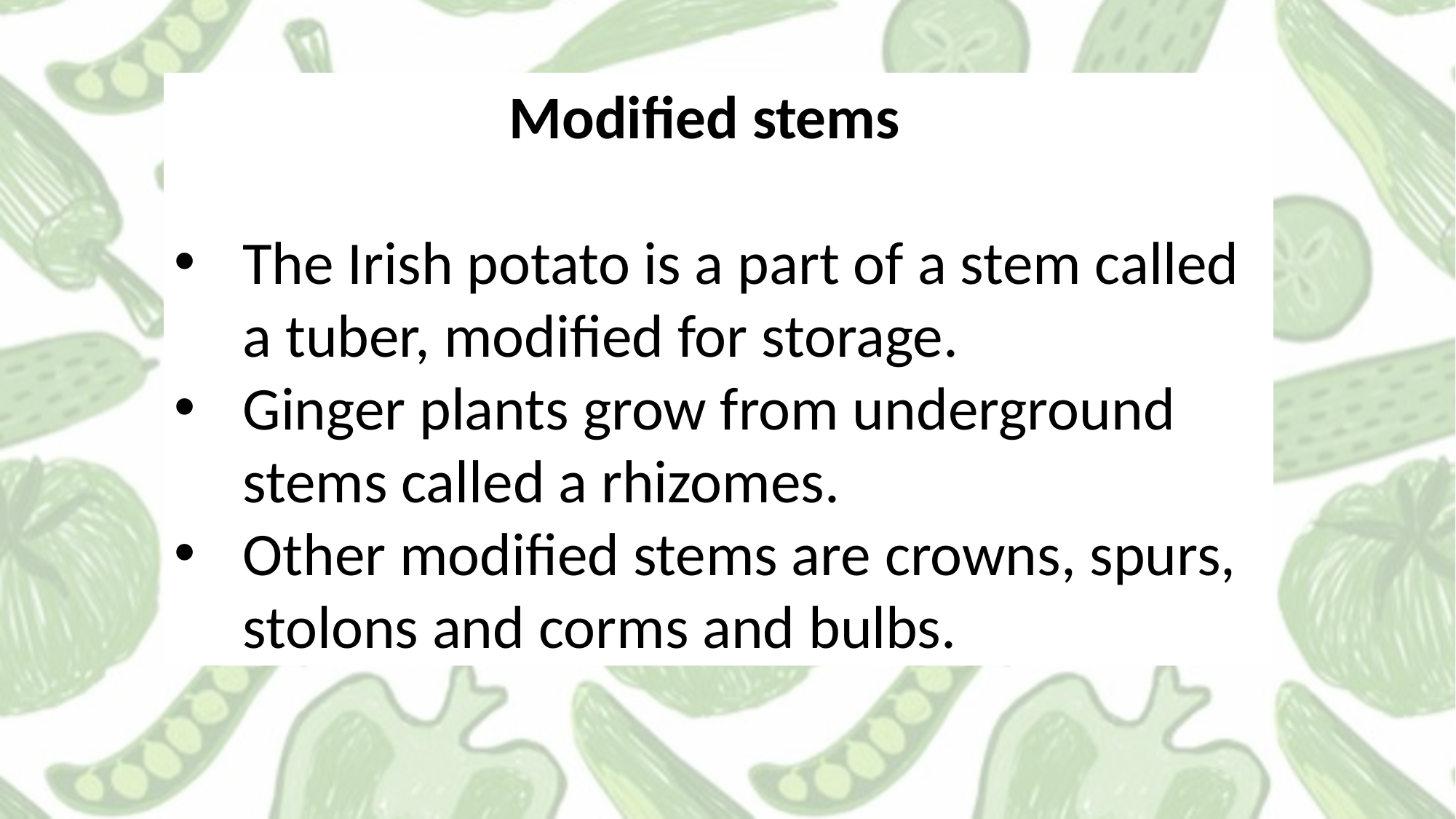

Modified stems

The Irish potato is a part of a stem called a tuber, modified for storage.
Ginger plants grow from underground stems called a rhizomes.
Other modified stems are crowns, spurs, stolons and corms and bulbs.